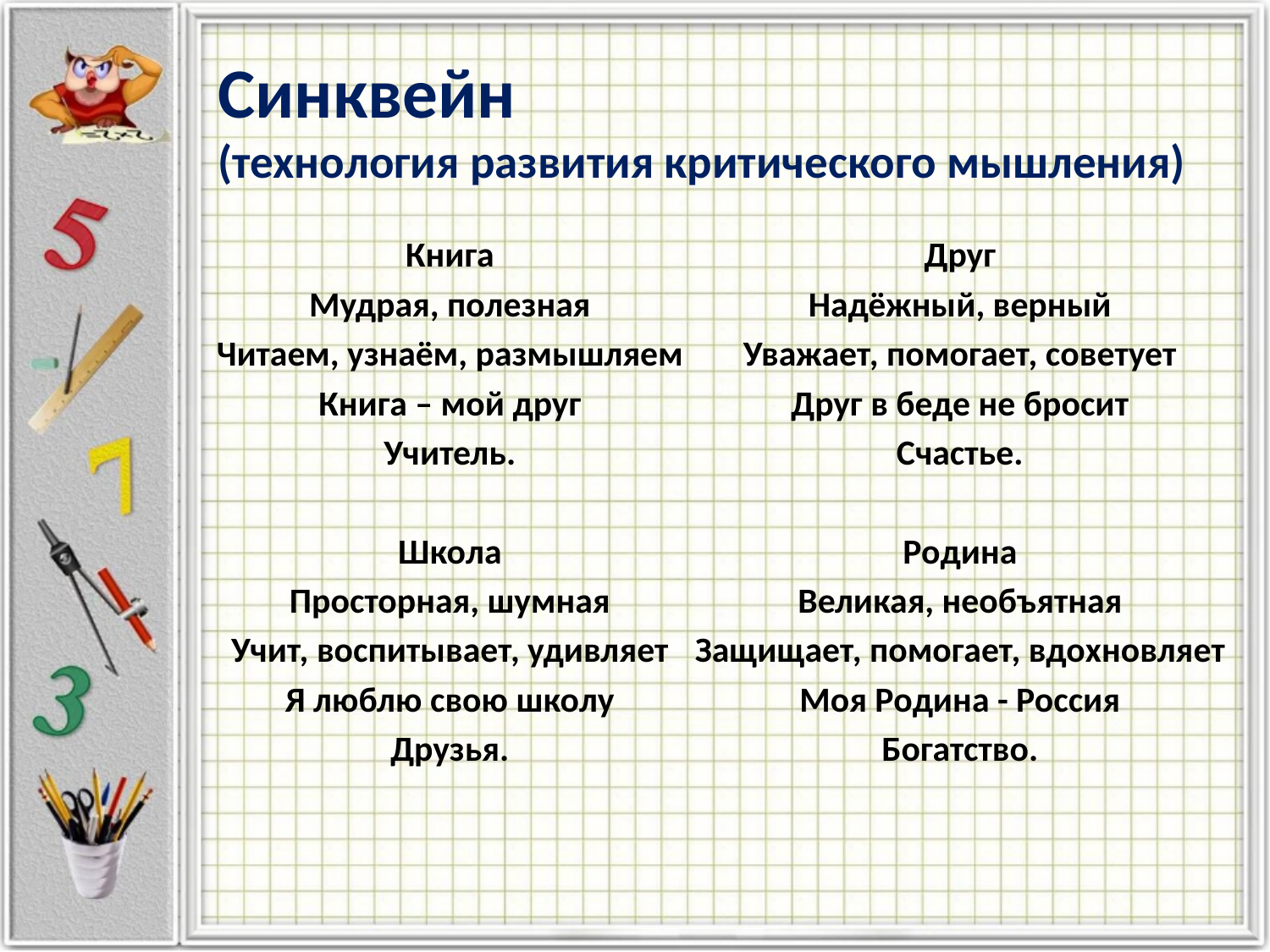

# Синквейн (технология развития критического мышления)

Книга
Мудрая, полезная
Читаем, узнаём, размышляем
Книга – мой друг
Учитель.

Школа
Просторная, шумная
Учит, воспитывает, удивляет
Я люблю свою школу
Друзья.

Друг
Надёжный, верный
Уважает, помогает, советует
Друг в беде не бросит
Счастье.

Родина
Великая, необъятная
Защищает, помогает, вдохновляет
Моя Родина - Россия
Богатство.